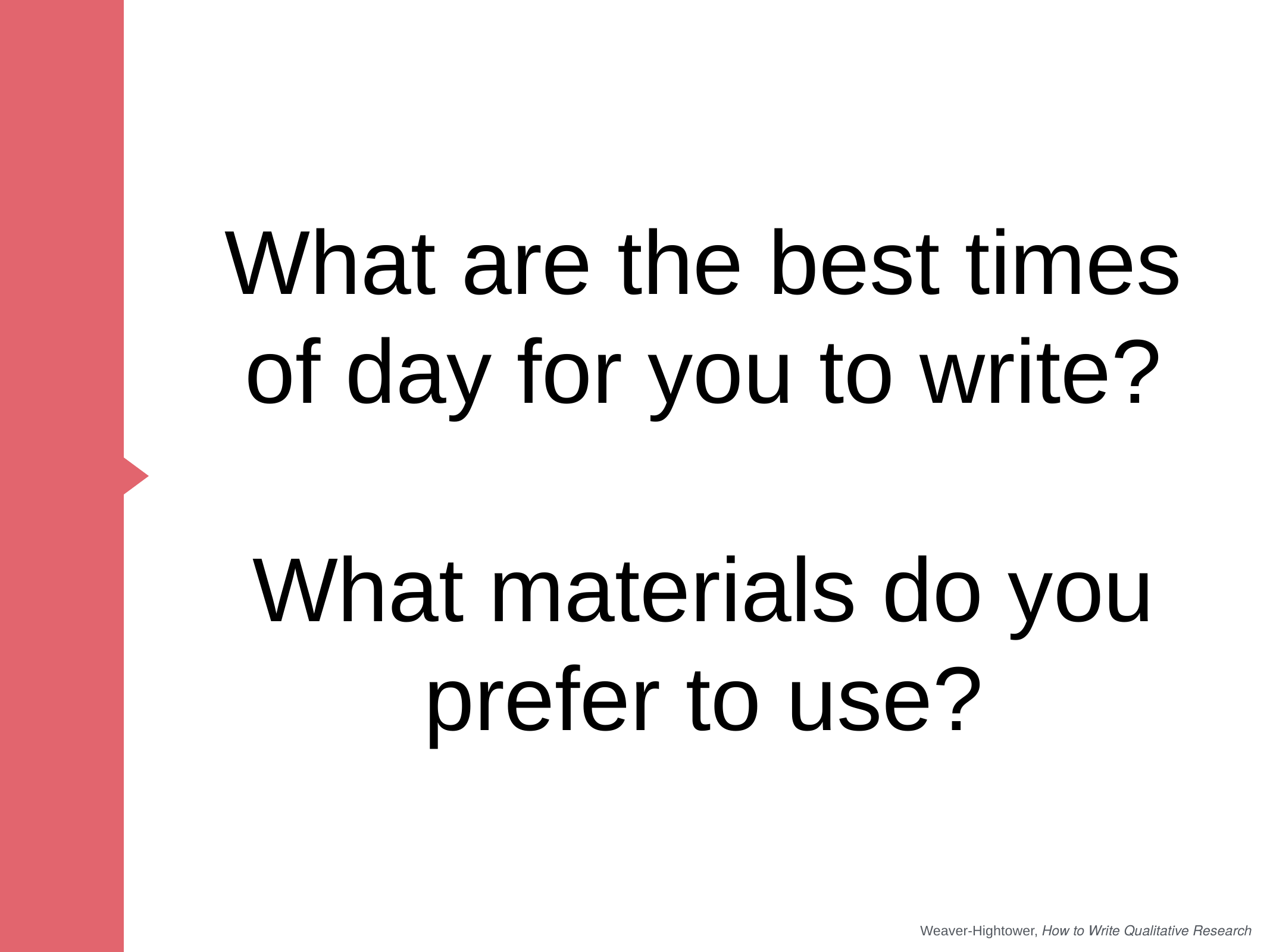

What are the best times of day for you to write?

What materials do you prefer to use?